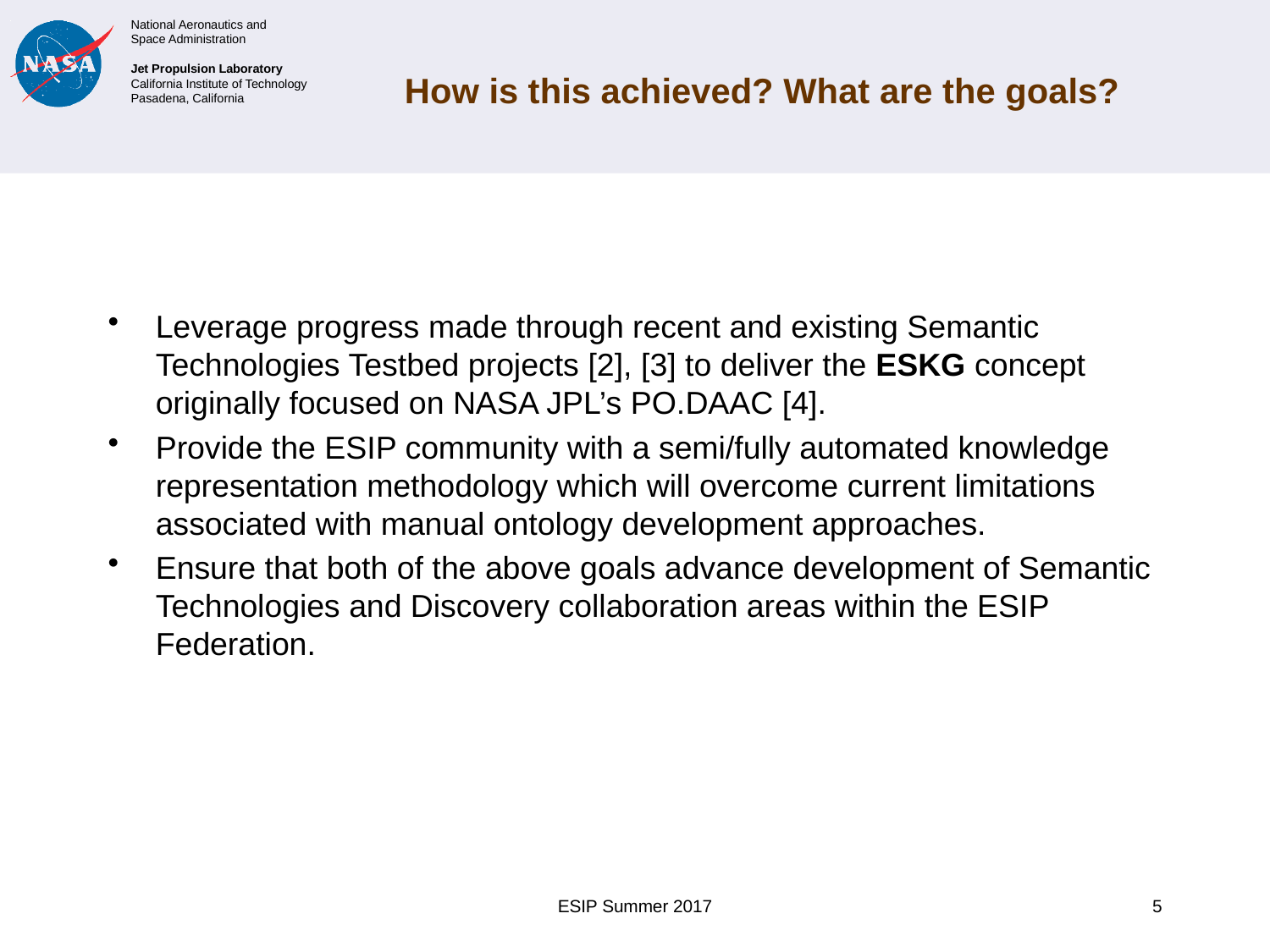

# How is this achieved? What are the goals?
Leverage progress made through recent and existing Semantic Technologies Testbed projects [2], [3] to deliver the ESKG concept originally focused on NASA JPL’s PO.DAAC [4].
Provide the ESIP community with a semi/fully automated knowledge representation methodology which will overcome current limitations associated with manual ontology development approaches.
Ensure that both of the above goals advance development of Semantic Technologies and Discovery collaboration areas within the ESIP Federation.

ESIP Summer 2017
5